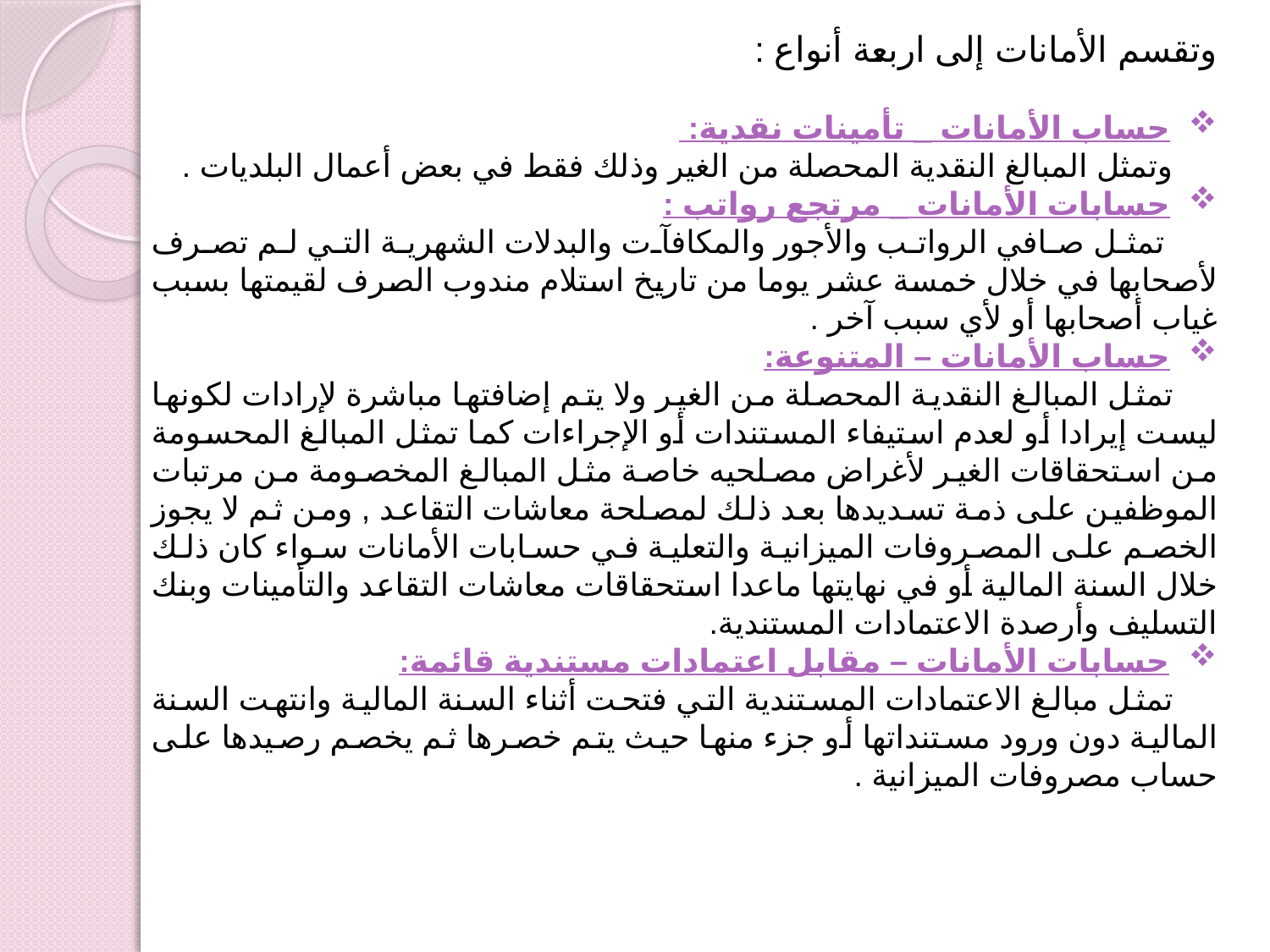

وتقسم الأمانات إلى اربعة أنواع :

حساب الأمانات _ تأمينات نقدية:
     وتمثل المبالغ النقدية المحصلة من الغير وذلك فقط في بعض أعمال البلديات .
حسابات الأمانات _ مرتجع رواتب :
      تمثل صافي الرواتب والأجور والمكافآت والبدلات الشهرية التي لم تصرف لأصحابها في خلال خمسة عشر يوما من تاريخ استلام مندوب الصرف لقيمتها بسبب غياب أصحابها أو لأي سبب آخر .
حساب الأمانات – المتنوعة:
     تمثل المبالغ النقدية المحصلة من الغير ولا يتم إضافتها مباشرة لإرادات لكونها ليست إيرادا أو لعدم استيفاء المستندات أو الإجراءات كما تمثل المبالغ المحسومة من استحقاقات الغير لأغراض مصلحيه خاصة مثل المبالغ المخصومة من مرتبات الموظفين على ذمة تسديدها بعد ذلك لمصلحة معاشات التقاعد , ومن ثم لا يجوز الخصم على المصروفات الميزانية والتعلية في حسابات الأمانات سواء كان ذلك خلال السنة المالية أو في نهايتها ماعدا استحقاقات معاشات التقاعد والتأمينات وبنك التسليف وأرصدة الاعتمادات المستندية.
حسابات الأمانات – مقابل اعتمادات مستندية قائمة:
     تمثل مبالغ الاعتمادات المستندية التي فتحت أثناء السنة المالية وانتهت السنة المالية دون ورود مستنداتها أو جزء منها حيث يتم خصرها ثم يخصم رصيدها على حساب مصروفات الميزانية .